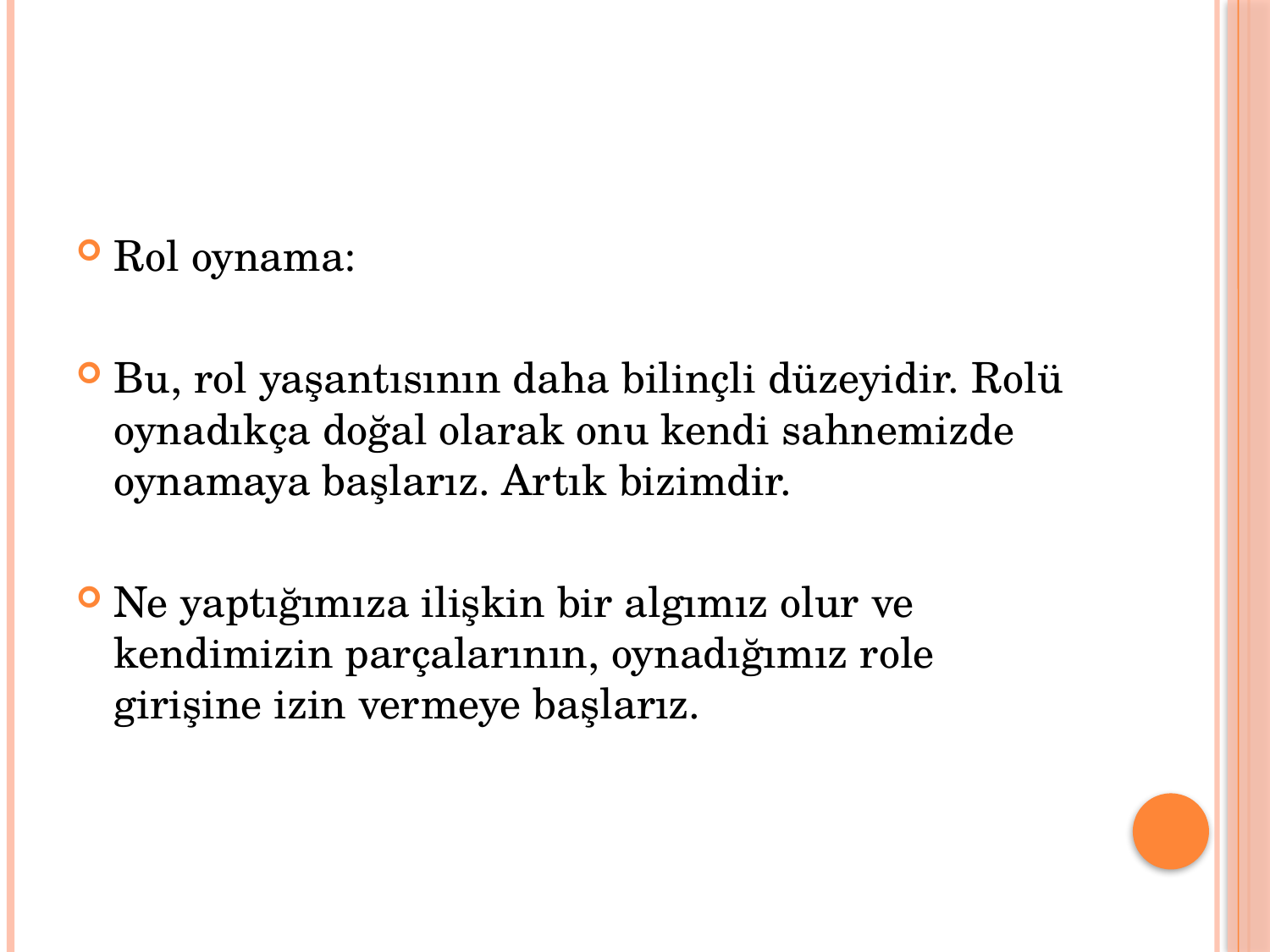

Rol oynama:

Bu, rol yaşantısının daha bilinçli düzeyidir. Rolü oynadıkça doğal olarak onu kendi sahnemizde oynamaya başlarız. Artık bizimdir.

Ne yaptığımıza ilişkin bir algımız olur ve kendimizin parçalarının, oynadığımız role girişine izin vermeye başlarız.